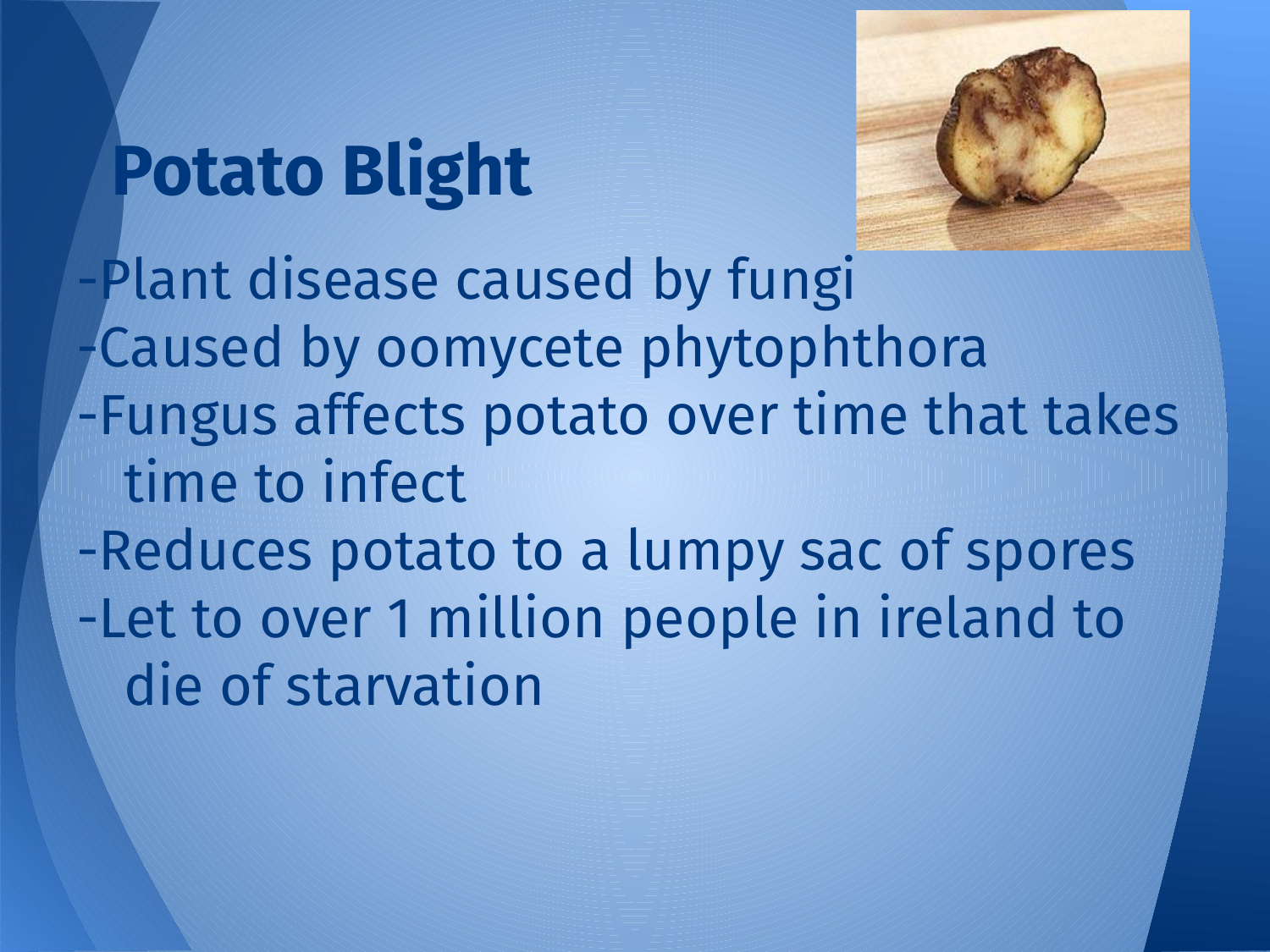

# Potato Blight
-Plant disease caused by fungi
-Caused by oomycete phytophthora
-Fungus affects potato over time that takes time to infect
-Reduces potato to a lumpy sac of spores
-Let to over 1 million people in ireland to die of starvation